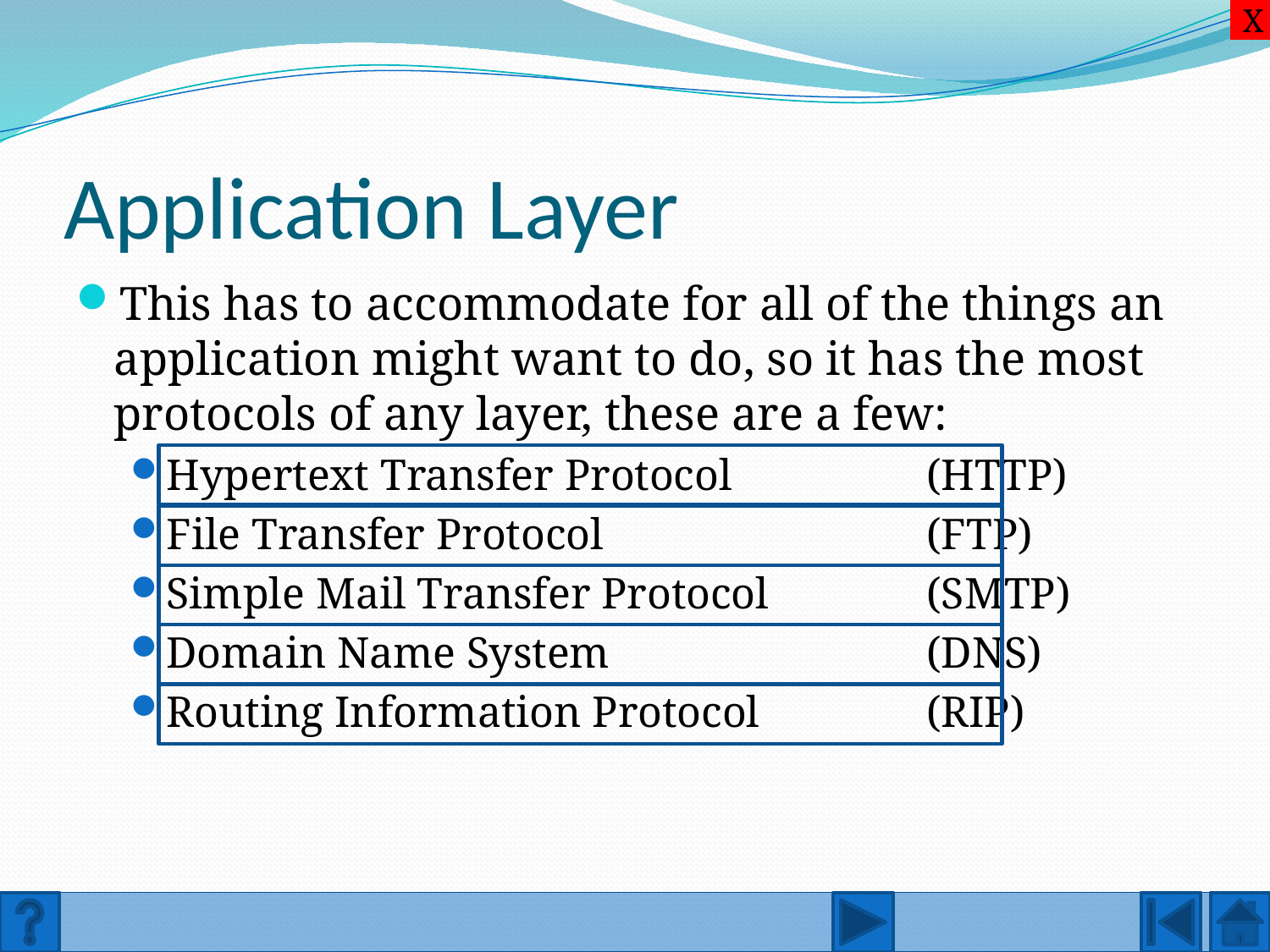

X
# Application Layer
This has to accommodate for all of the things an application might want to do, so it has the most protocols of any layer, these are a few:
Hypertext Transfer Protocol		(HTTP)
File Transfer Protocol			(FTP)
Simple Mail Transfer Protocol		(SMTP)
Domain Name System			(DNS)
Routing Information Protocol		(RIP)